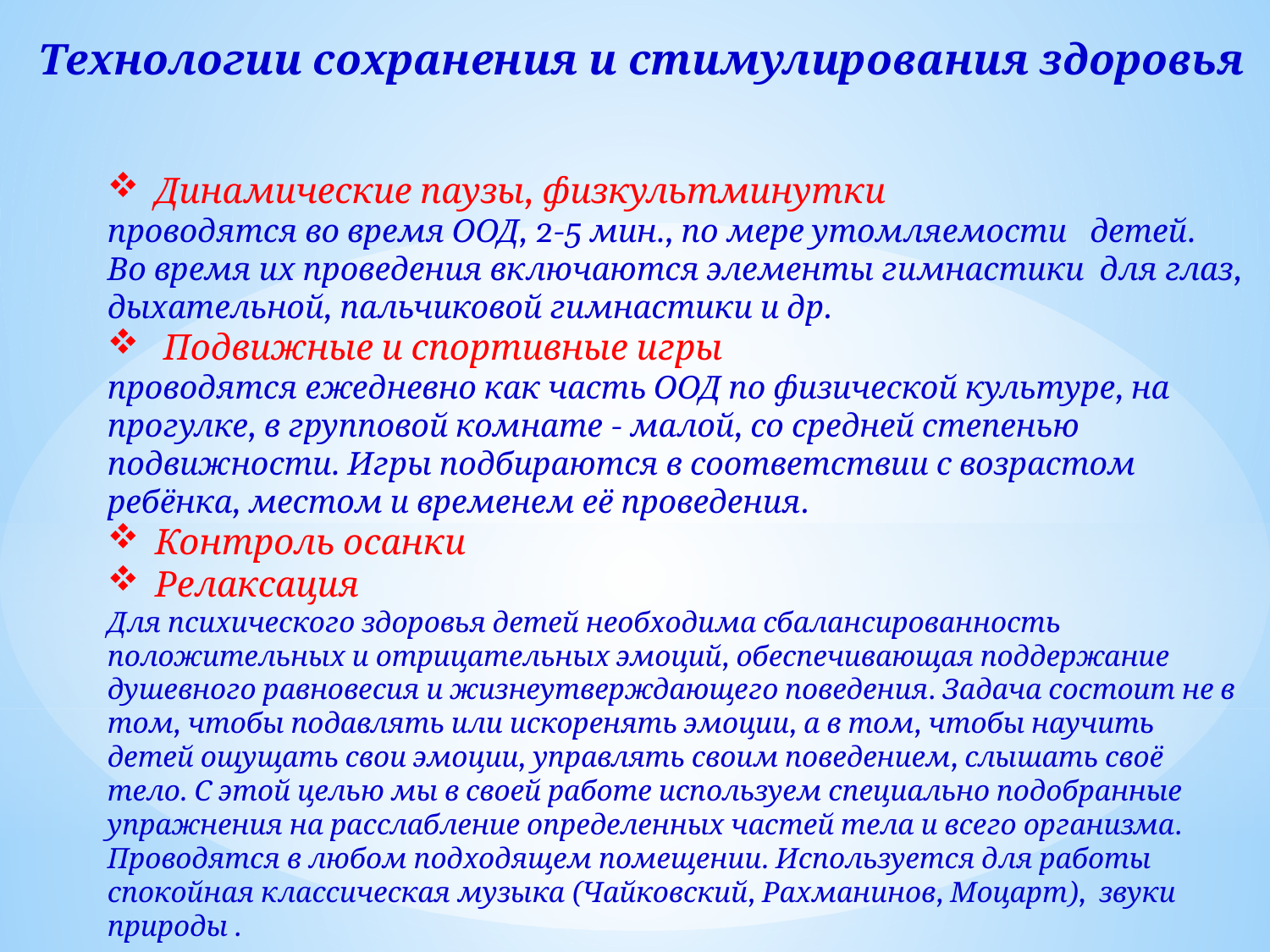

Технологии сохранения и стимулирования здоровья
Динамические паузы, физкультминутки
проводятся во время ООД, 2-5 мин., по мере утомляемости   детей. Во время их проведения включаются элементы гимнастики  для глаз, дыхательной, пальчиковой гимнастики и др.
 Подвижные и спортивные игры
проводятся ежедневно как часть ООД по физической культуре, на прогулке, в групповой комнате - малой, со средней степенью подвижности. Игры подбираются в соответствии с возрастом ребёнка, местом и временем её проведения.
Контроль осанки
Релаксация
Для психического здоровья детей необходима сбалансированность положительных и отрицательных эмоций, обеспечивающая поддержание душевного равновесия и жизнеутверждающего поведения. Задача состоит не в том, чтобы подавлять или искоренять эмоции, а в том, чтобы научить детей ощущать свои эмоции, управлять своим поведением, слышать своё тело. С этой целью мы в своей работе используем специально подобранные упражнения на расслабление определенных частей тела и всего организма. Проводятся в любом подходящем помещении. Используется для работы спокойная классическая музыка (Чайковский, Рахманинов, Моцарт),  звуки природы .